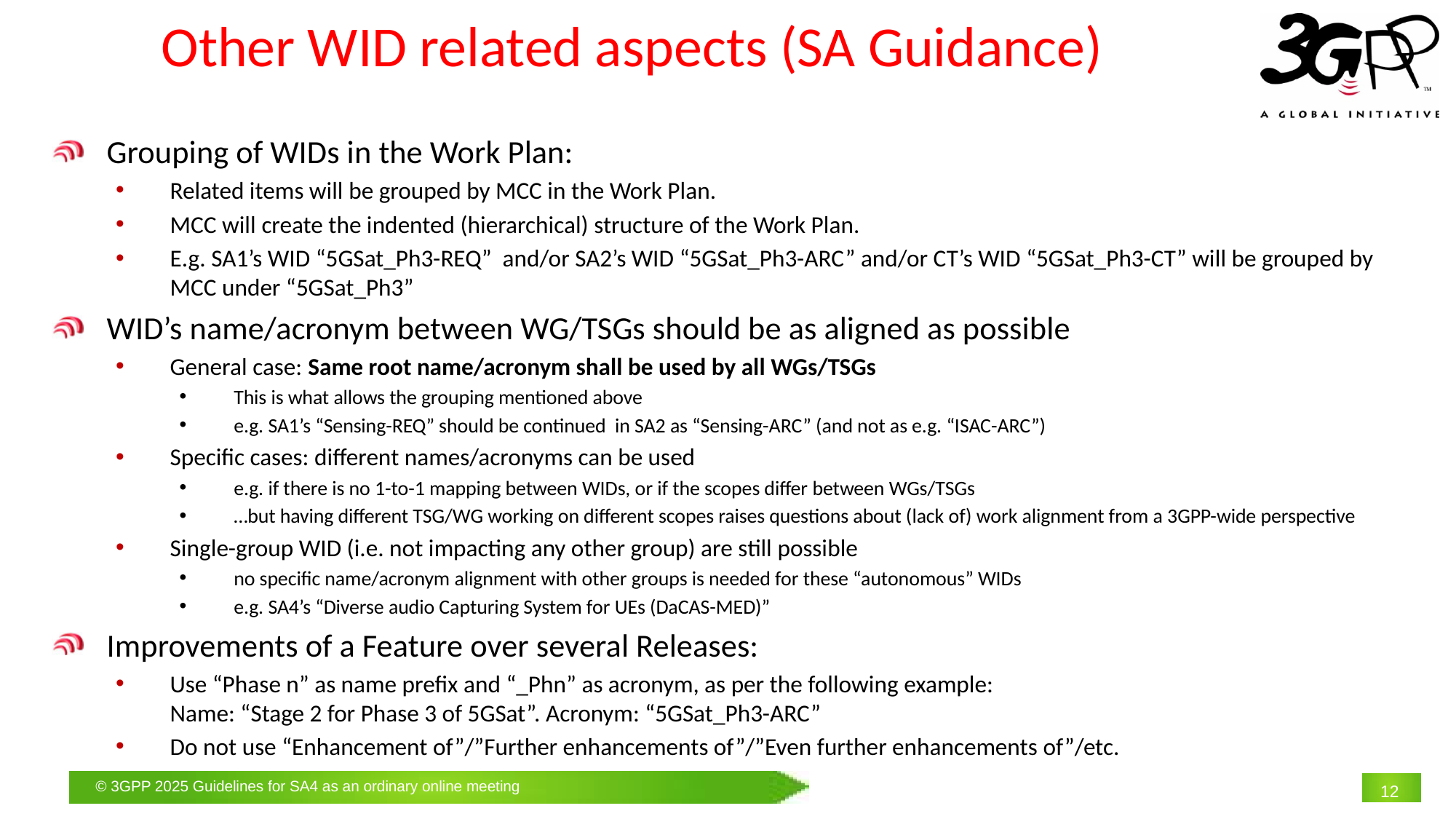

# Other WID related aspects (SA Guidance)
Grouping of WIDs in the Work Plan:
Related items will be grouped by MCC in the Work Plan.
MCC will create the indented (hierarchical) structure of the Work Plan.
E.g. SA1’s WID “5GSat_Ph3-REQ”  and/or SA2’s WID “5GSat_Ph3-ARC” and/or CT’s WID “5GSat_Ph3-CT” will be grouped by MCC under “5GSat_Ph3”
WID’s name/acronym between WG/TSGs should be as aligned as possible
General case: Same root name/acronym shall be used by all WGs/TSGs
This is what allows the grouping mentioned above
e.g. SA1’s “Sensing-REQ” should be continued  in SA2 as “Sensing-ARC” (and not as e.g. “ISAC-ARC”)
Specific cases: different names/acronyms can be used
e.g. if there is no 1-to-1 mapping between WIDs, or if the scopes differ between WGs/TSGs
…but having different TSG/WG working on different scopes raises questions about (lack of) work alignment from a 3GPP-wide perspective
Single-group WID (i.e. not impacting any other group) are still possible
no specific name/acronym alignment with other groups is needed for these “autonomous” WIDs
e.g. SA4’s “Diverse audio Capturing System for UEs (DaCAS-MED)”
Improvements of a Feature over several Releases:
Use “Phase n” as name prefix and “_Phn” as acronym, as per the following example:
Name: “Stage 2 for Phase 3 of 5GSat”. Acronym: “5GSat_Ph3-ARC”
Do not use “Enhancement of”/”Further enhancements of”/”Even further enhancements of”/etc.
12